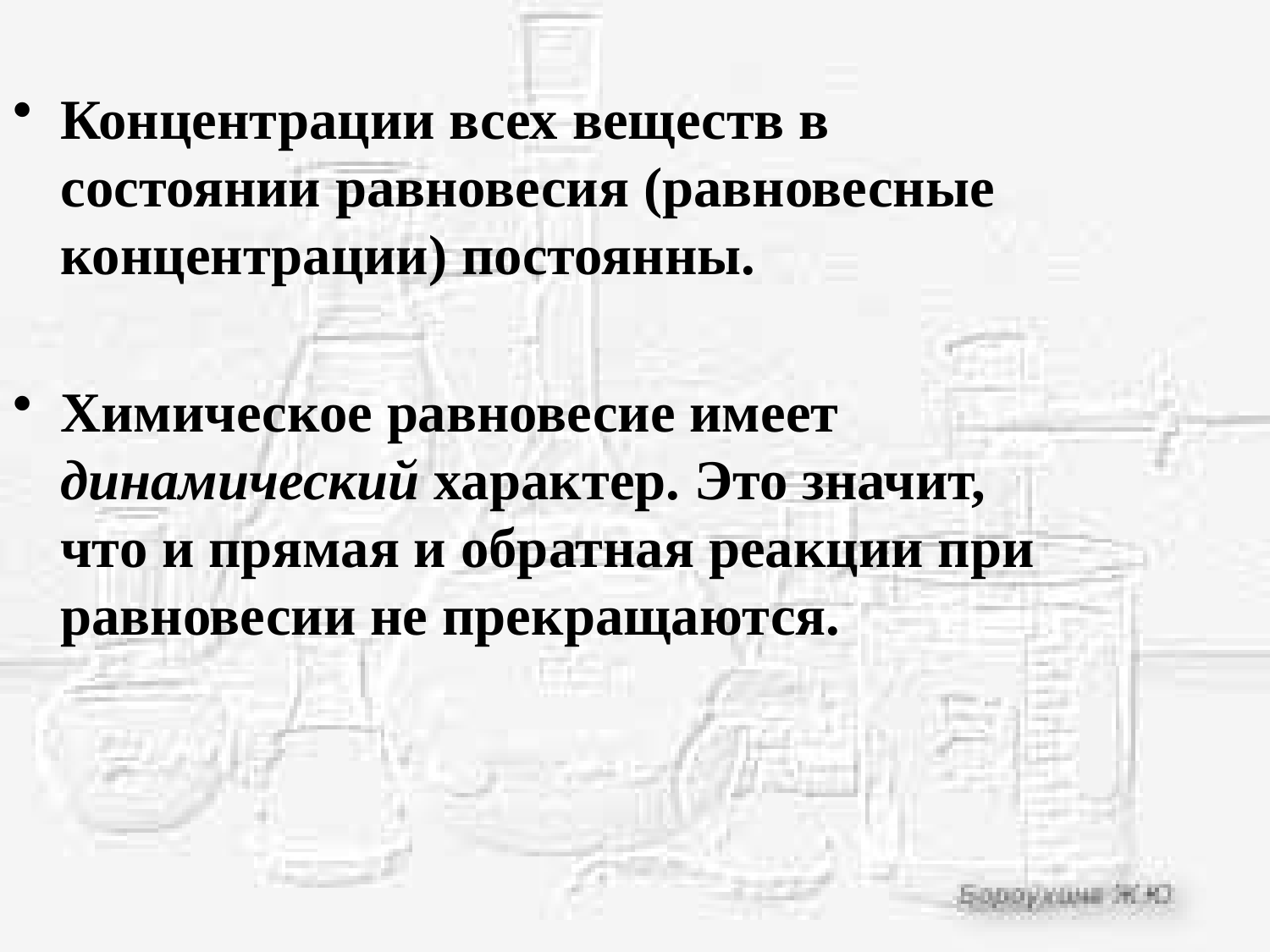

Концентрации всех веществ в состоянии равновесия (равновесные концентрации) постоянны.

Химическое равновесие имеет динамический характер. Это значит, что и прямая и обратная реакции при равновесии не прекращаются.